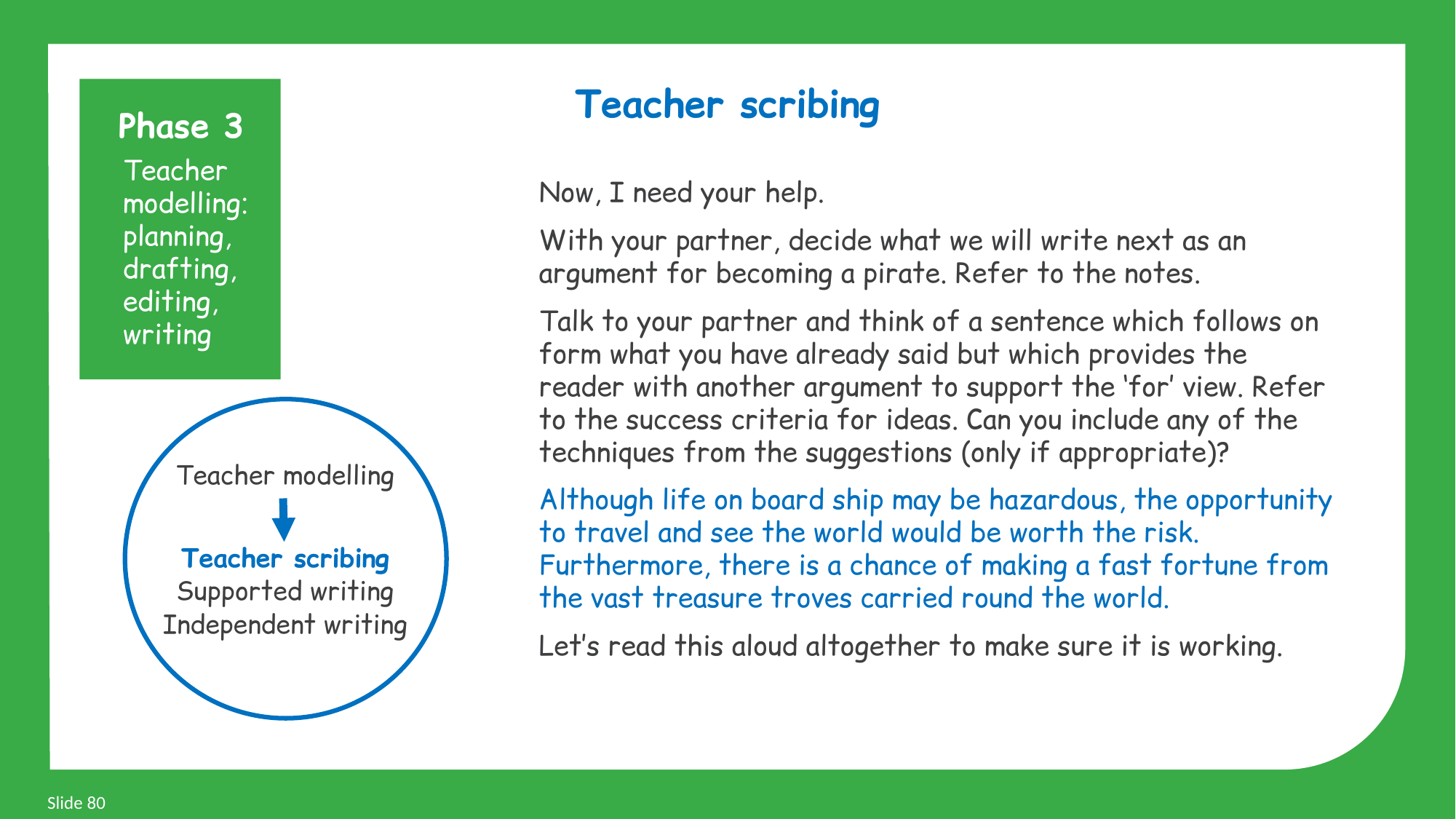

Teacher scribing
Phase 3
Teacher modelling:
planning, drafting, editing, writing
Now, I need your help.
With your partner, decide what we will write next as an argument for becoming a pirate. Refer to the notes.
Talk to your partner and think of a sentence which follows on form what you have already said but which provides the reader with another argument to support the ‘for’ view. Refer to the success criteria for ideas. Can you include any of the techniques from the suggestions (only if appropriate)?
Although life on board ship may be hazardous, the opportunity to travel and see the world would be worth the risk. Furthermore, there is a chance of making a fast fortune from the vast treasure troves carried round the world.
Let’s read this aloud altogether to make sure it is working.

Teacher modelling
Teacher scribing
Supported writing
Independent writing
Slide 80